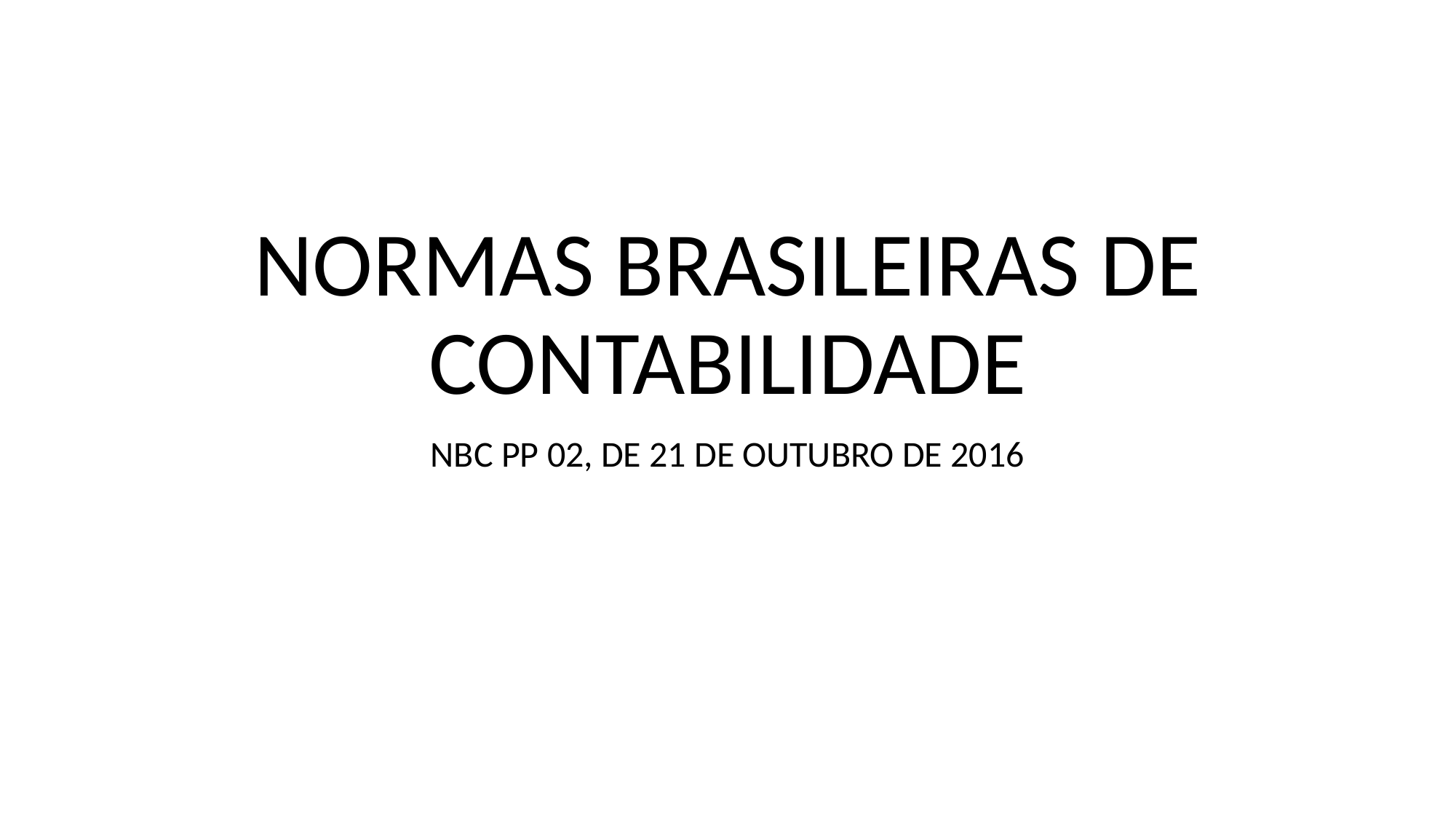

# NORMAS BRASILEIRAS DE CONTABILIDADE
NBC PP 02, DE 21 DE OUTUBRO DE 2016